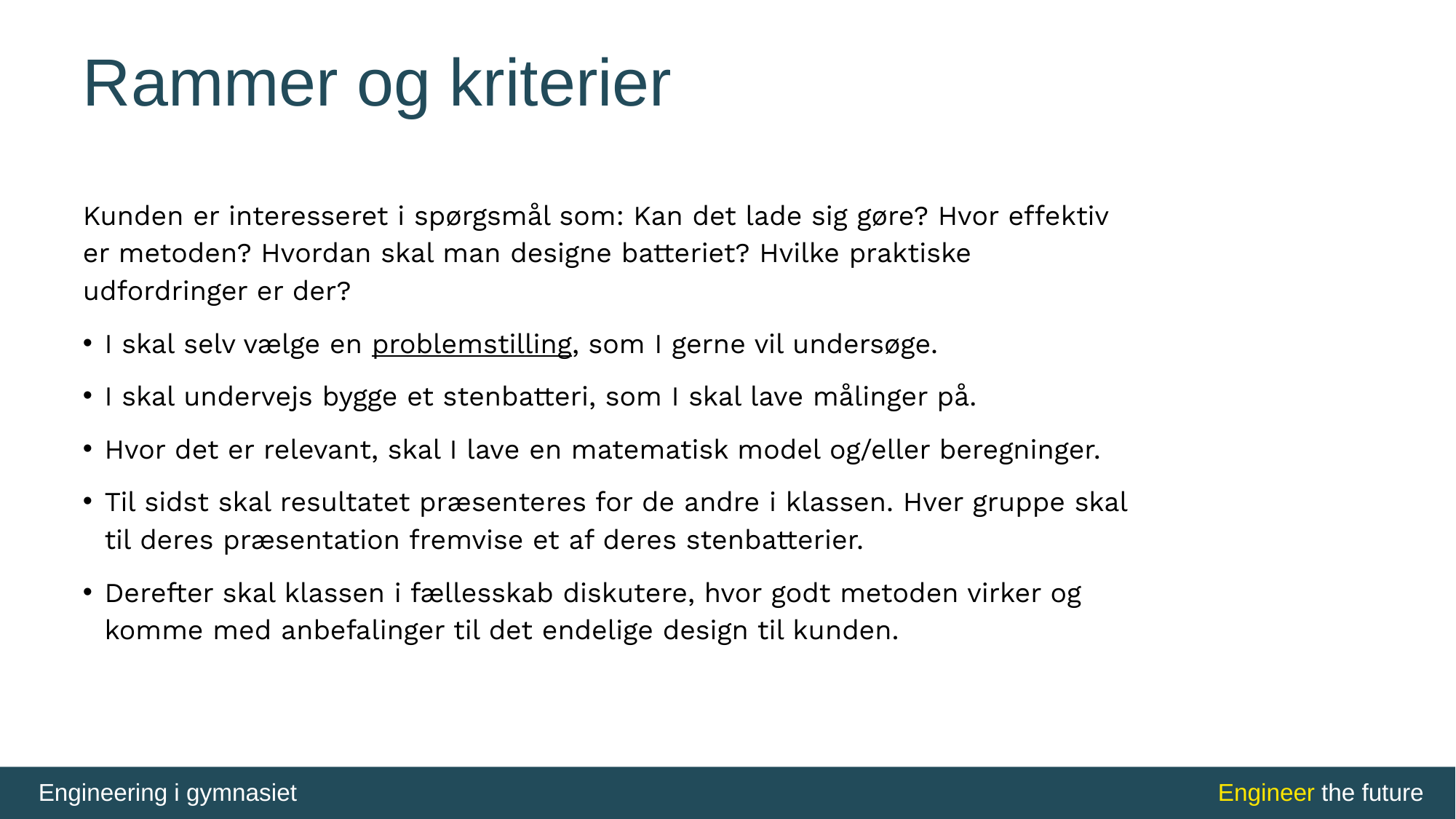

# Rammer og kriterier
Kunden er interesseret i spørgsmål som: Kan det lade sig gøre? Hvor effektiv er metoden? Hvordan skal man designe batteriet? Hvilke praktiske udfordringer er der?
I skal selv vælge en problemstilling, som I gerne vil undersøge.
I skal undervejs bygge et stenbatteri, som I skal lave målinger på.
Hvor det er relevant, skal I lave en matematisk model og/eller beregninger.
Til sidst skal resultatet præsenteres for de andre i klassen. Hver gruppe skal til deres præsentation fremvise et af deres stenbatterier.
Derefter skal klassen i fællesskab diskutere, hvor godt metoden virker og komme med anbefalinger til det endelige design til kunden.